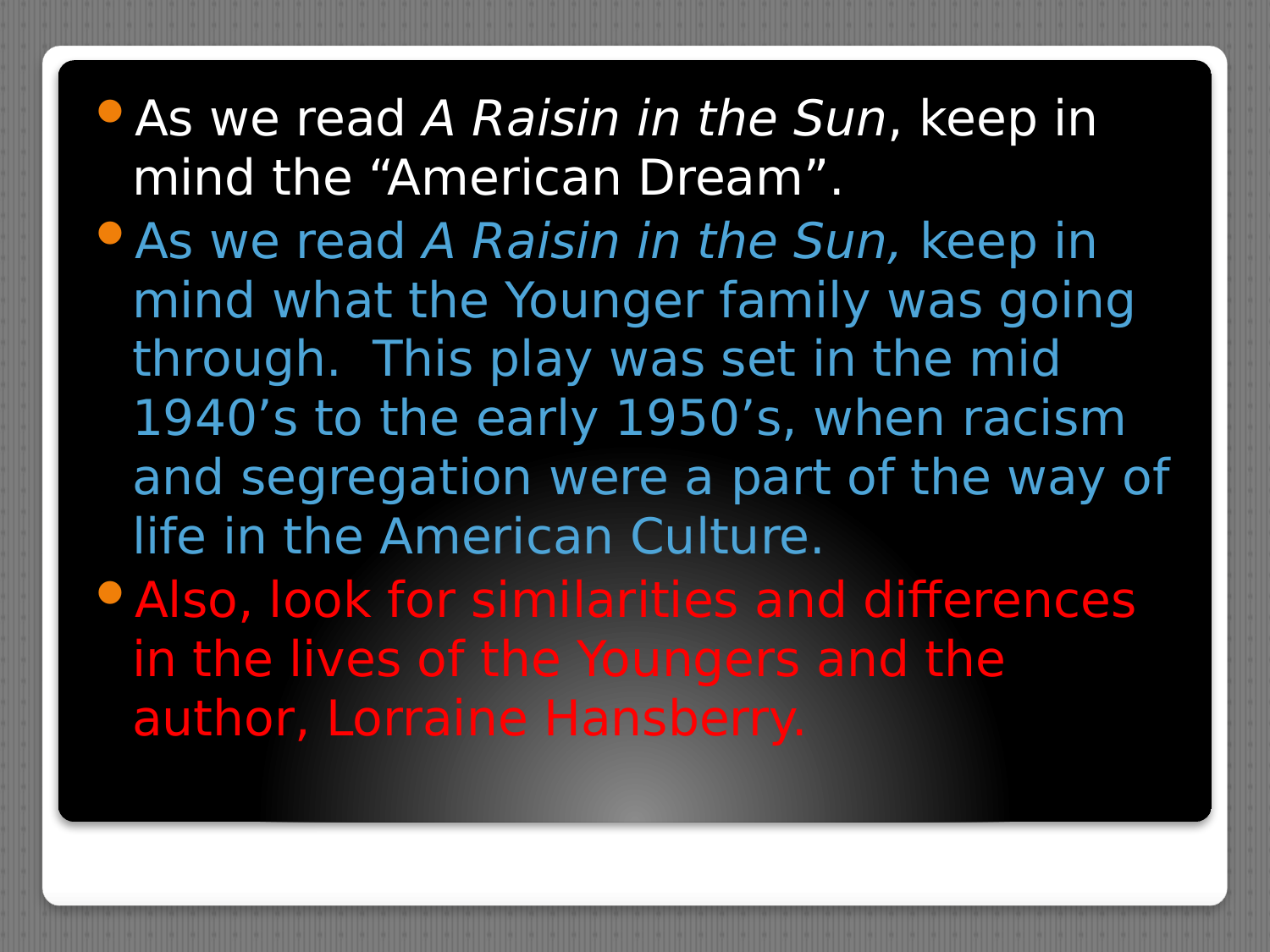

As we read A Raisin in the Sun, keep in mind the “American Dream”.
As we read A Raisin in the Sun, keep in mind what the Younger family was going through.  This play was set in the mid 1940’s to the early 1950’s, when racism and segregation were a part of the way of life in the American Culture.
Also, look for similarities and differences in the lives of the Youngers and the author, Lorraine Hansberry.
#